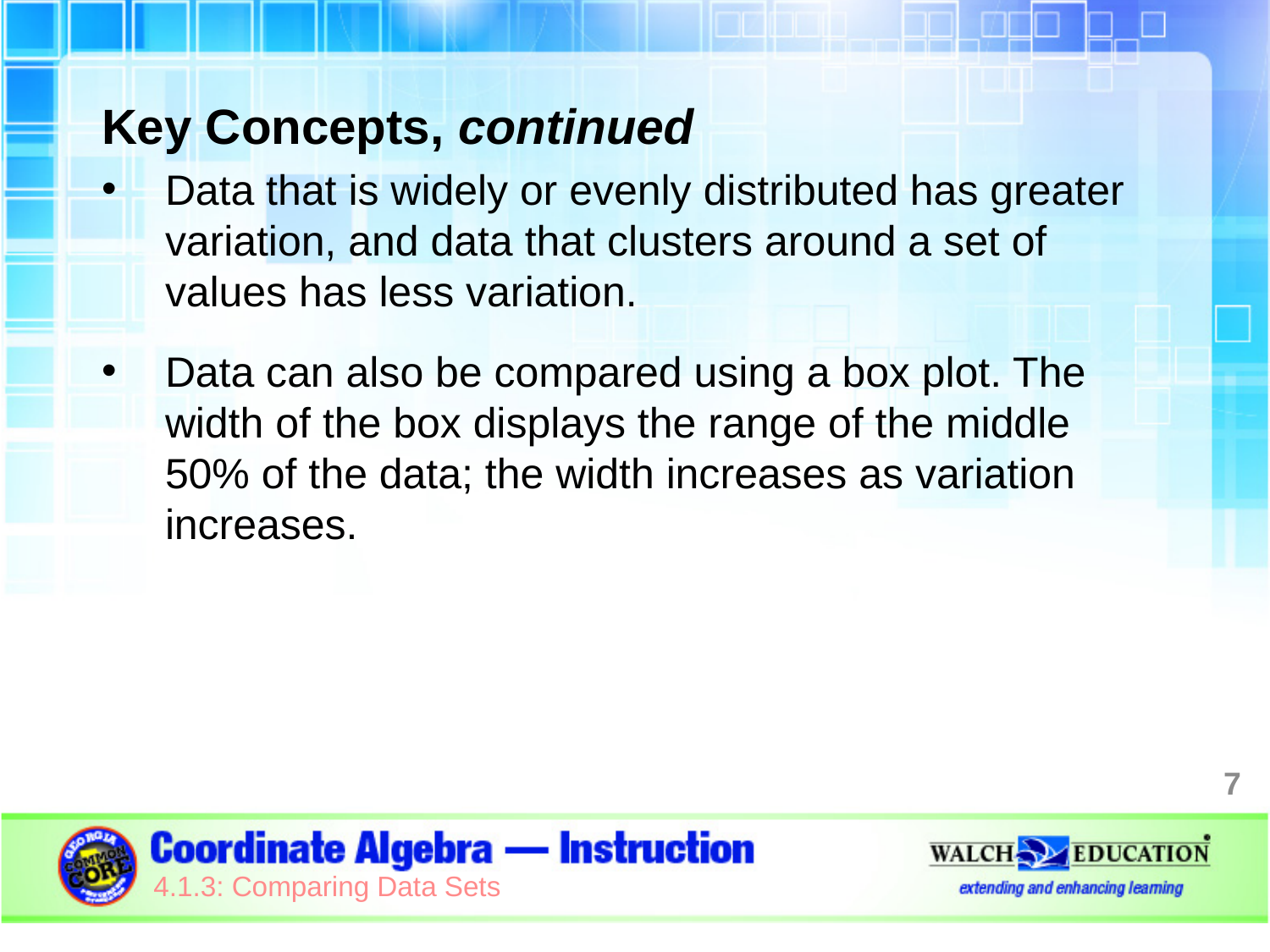

Key Concepts, continued
Data that is widely or evenly distributed has greater variation, and data that clusters around a set of values has less variation.
Data can also be compared using a box plot. The width of the box displays the range of the middle 50% of the data; the width increases as variation increases.

7
4.1.3: Comparing Data Sets